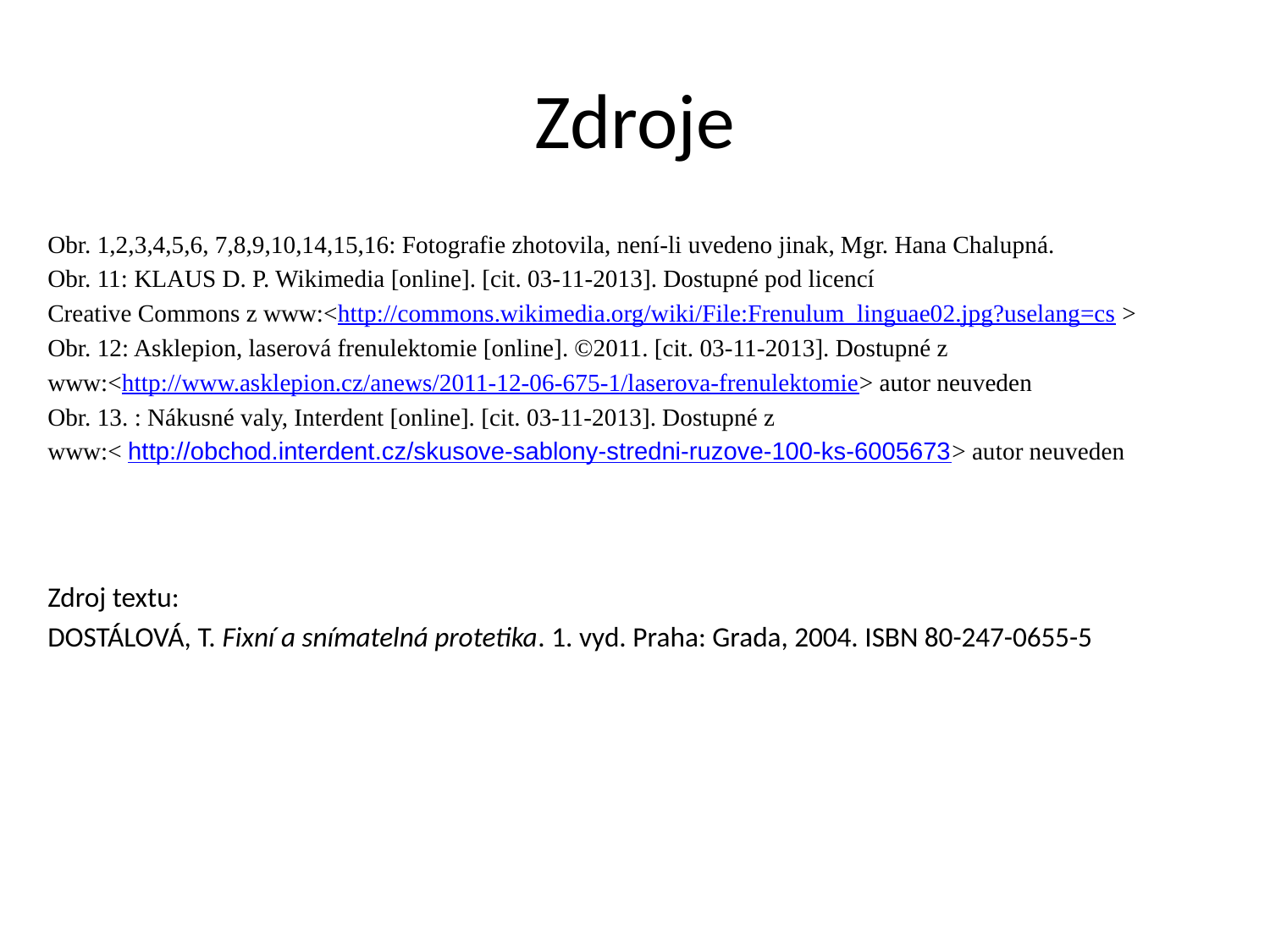

# Zdroje
Obr. 1,2,3,4,5,6, 7,8,9,10,14,15,16: Fotografie zhotovila, není-li uvedeno jinak, Mgr. Hana Chalupná.
Obr. 11: KLAUS D. P. Wikimedia [online]. [cit. 03-11-2013]. Dostupné pod licencí
Creative Commons z www:<http://commons.wikimedia.org/wiki/File:Frenulum_linguae02.jpg?uselang=cs >
Obr. 12: Asklepion, laserová frenulektomie [online]. ©2011. [cit. 03-11-2013]. Dostupné z
www:<http://www.asklepion.cz/anews/2011-12-06-675-1/laserova-frenulektomie> autor neuveden
Obr. 13. : Nákusné valy, Interdent [online]. [cit. 03-11-2013]. Dostupné z
www:< http://obchod.interdent.cz/skusove-sablony-stredni-ruzove-100-ks-6005673> autor neuveden

Zdroj textu:
DOSTÁLOVÁ, T. Fixní a snímatelná protetika. 1. vyd. Praha: Grada, 2004. ISBN 80-247-0655-5